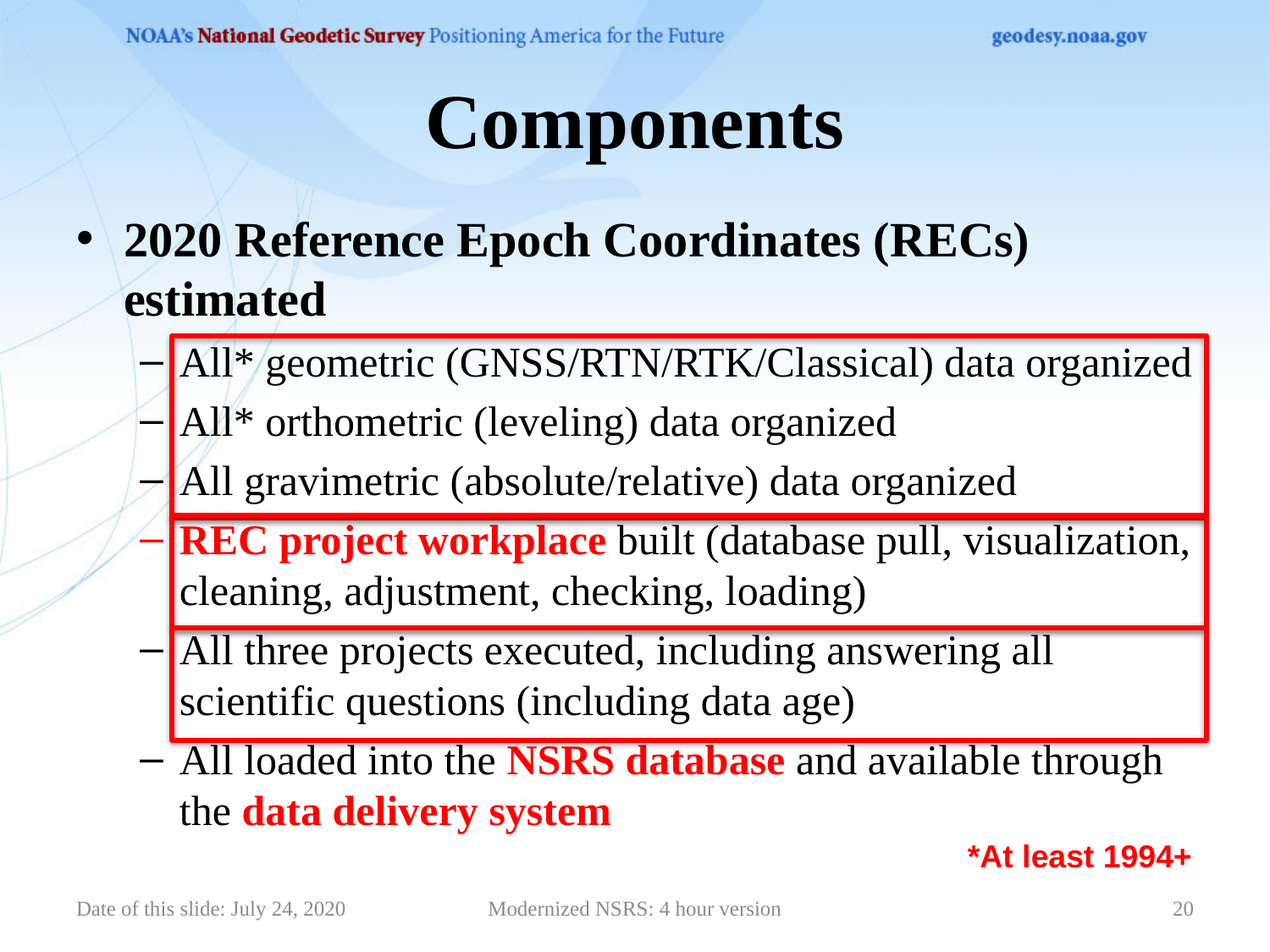

# Components
2020 Reference Epoch Coordinates (RECs) estimated
All* geometric (GNSS/RTN/RTK/Classical) data organized
All* orthometric (leveling) data organized
All gravimetric (absolute/relative) data organized
REC project workplace built (database pull, visualization, cleaning, adjustment, checking, loading)
All three projects executed, including answering all scientific questions (including data age)
All loaded into the NSRS database and available through the data delivery system

*At least 1994+
Date of this slide: July 24, 2020
Modernized NSRS: 4 hour version
20